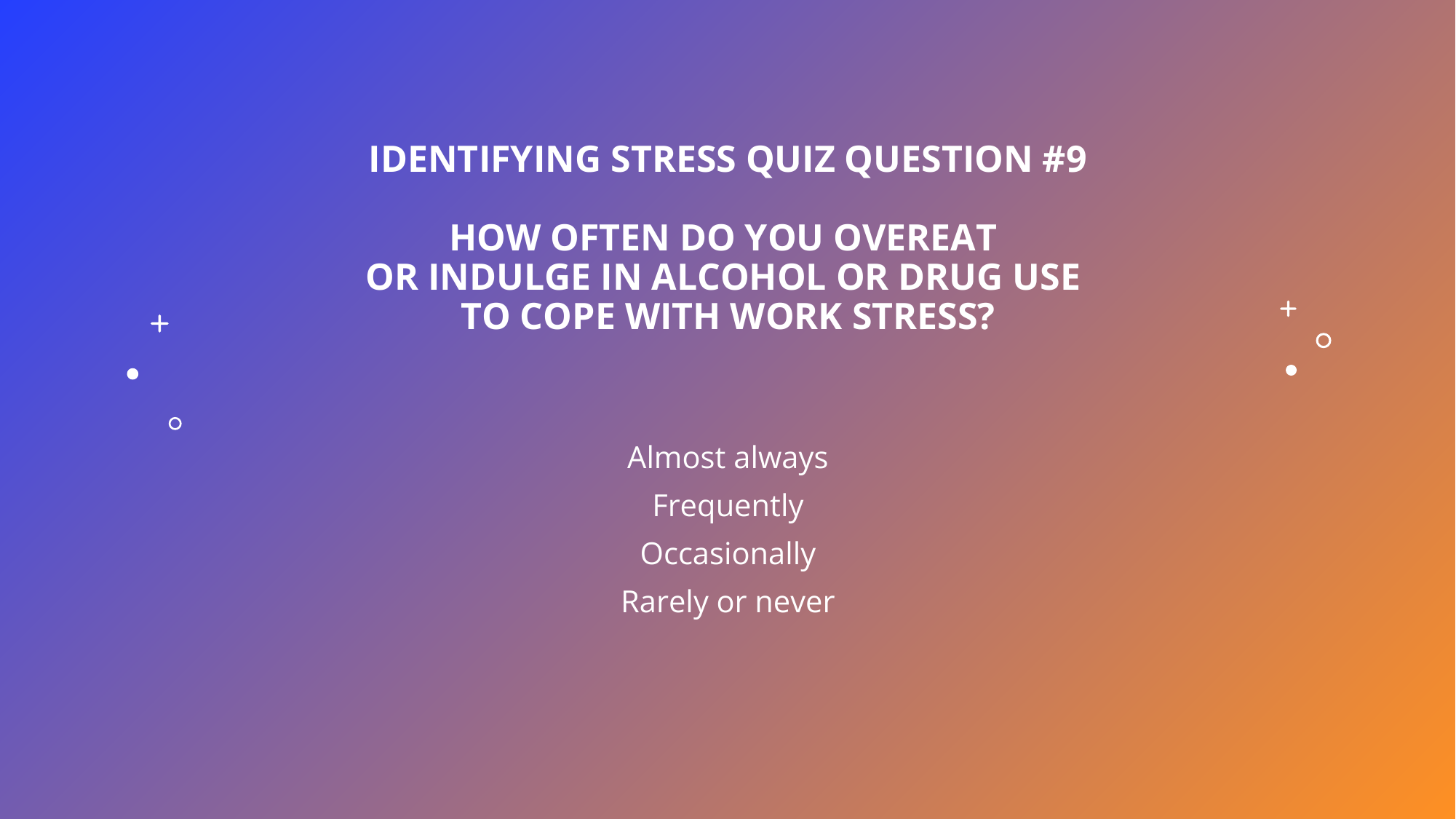

# IDENTIFYING STRESS QUIZ QUESTION #9 HOW OFTEN DO YOU OVEREAT OR INDULGE IN ALCOHOL OR DRUG USE TO COPE WITH WORK STRESS?

Almost always
Frequently
Occasionally
Rarely or never